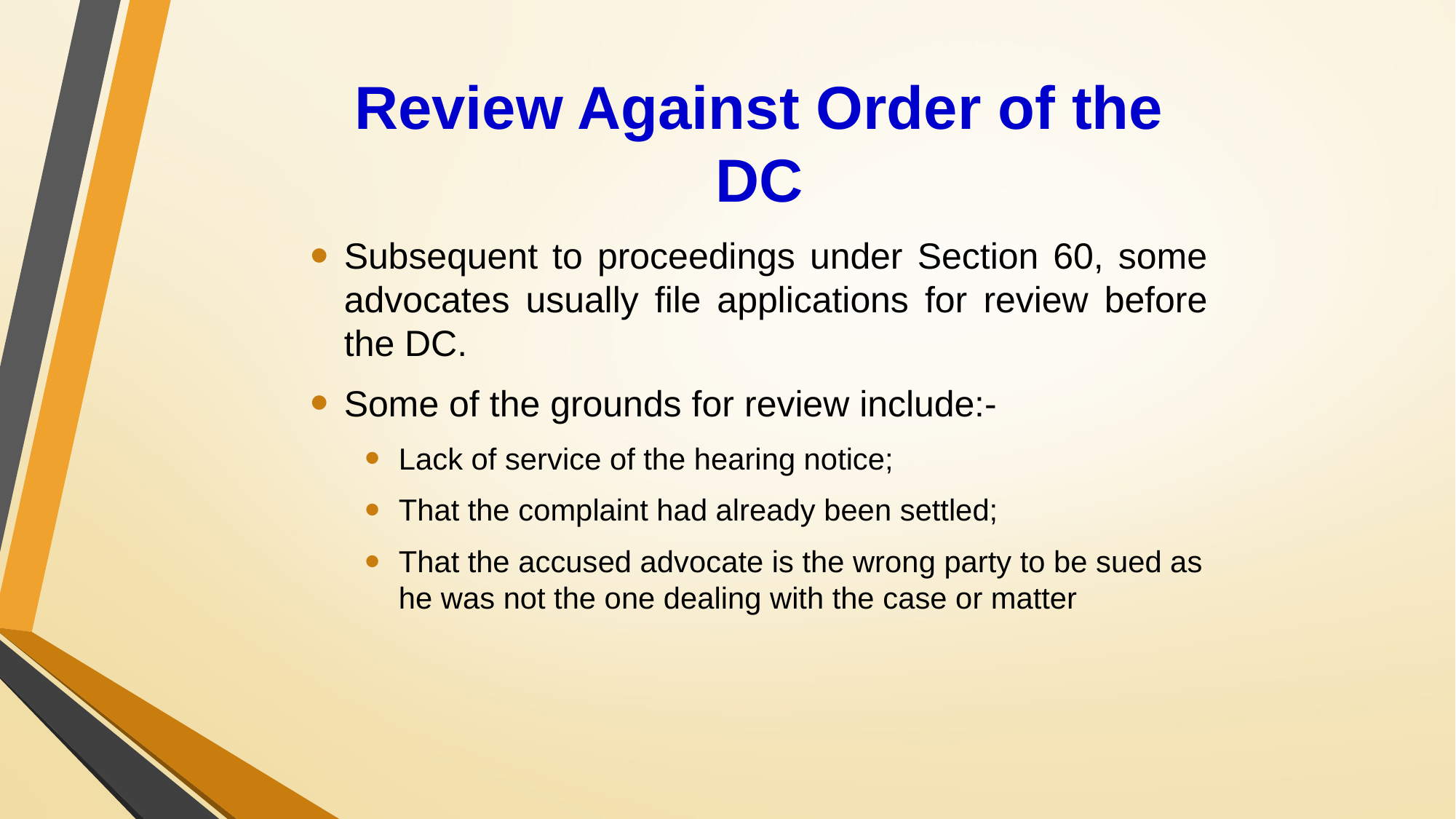

# Review Against Order of the DC
Subsequent to proceedings under Section 60, some advocates usually file applications for review before the DC.
Some of the grounds for review include:-
Lack of service of the hearing notice;
That the complaint had already been settled;
That the accused advocate is the wrong party to be sued as he was not the one dealing with the case or matter